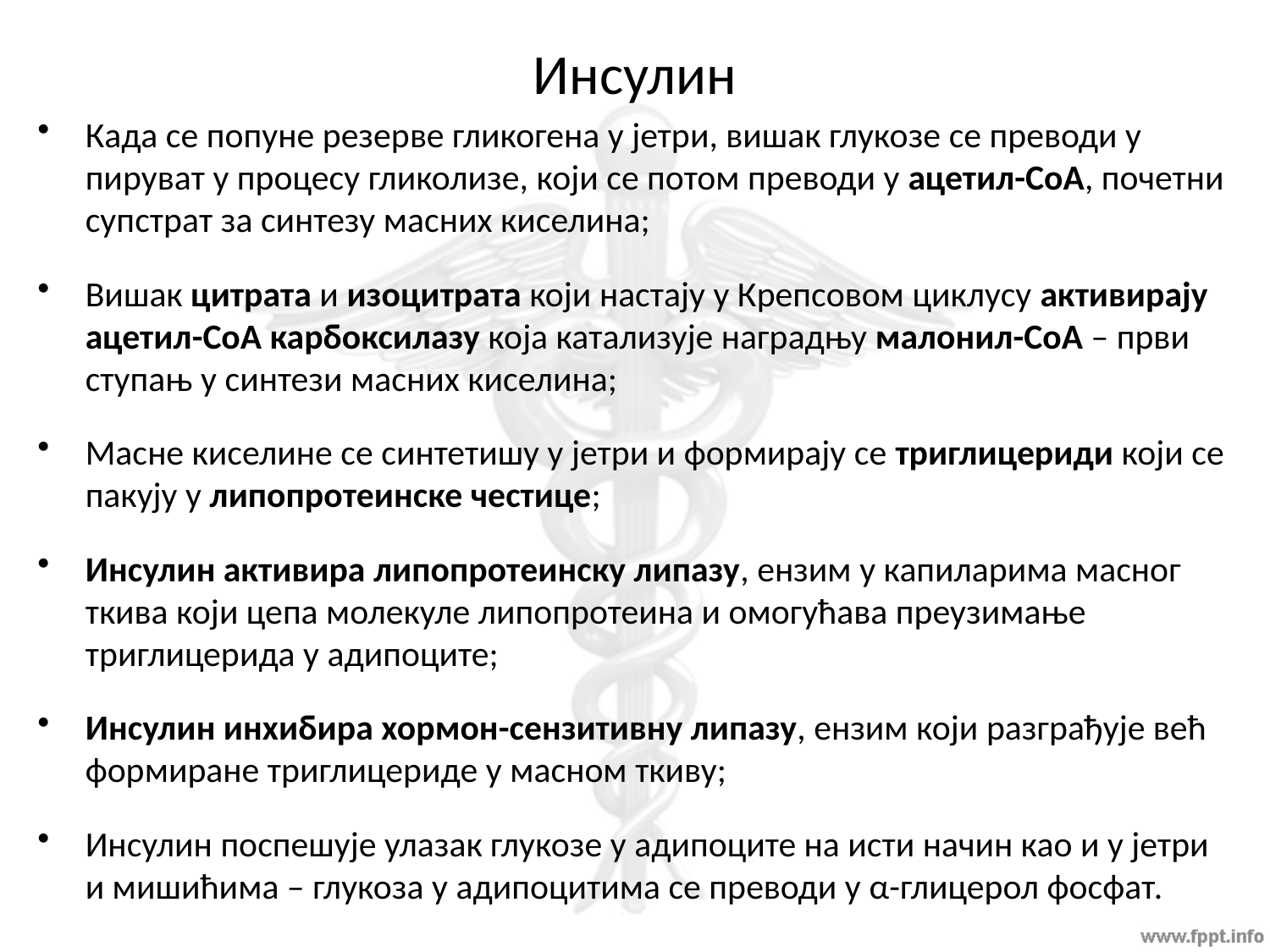

# Инсулин
Када се попуне резерве гликогена у јетри, вишак глукозе се преводи у пируват у процесу гликолизе, који се потом преводи у ацетил-СоА, почетни супстрат за синтезу масних киселина;

Вишак цитрата и изоцитрата који настају у Крепсовом циклусу активирају ацетил-СоА карбоксилазу која катализује наградњу малонил-СоА – први ступањ у синтези масних киселина;

Масне киселине се синтетишу у јетри и формирају се триглицериди који се пакују у липопротеинске честице;

Инсулин активира липопротеинску липазу, ензим у капиларима масног ткива који цепа молекуле липопротеина и омогућава преузимање триглицерида у адипоците;

Инсулин инхибира хормон-сензитивну липазу, ензим који разграђује већ формиране триглицериде у масном ткиву;

Инсулин поспешује улазак глукозе у адипоците на исти начин као и у јетри и мишићима – глукоза у адипоцитима се преводи у α-глицерол фосфат.